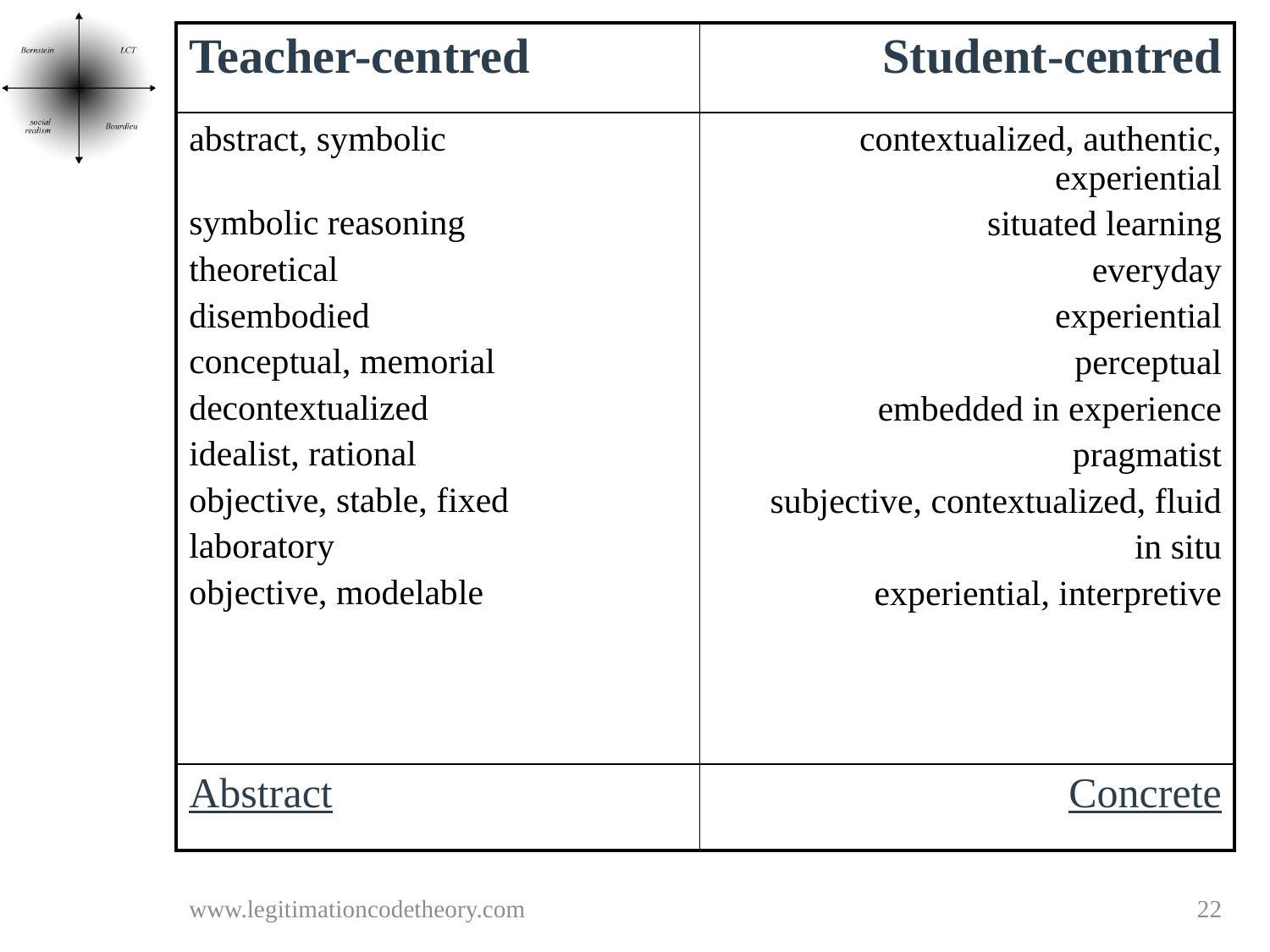

#
| Teacher-centred | Student-centred |
| --- | --- |
| abstract, symbolic symbolic reasoning theoretical disembodied conceptual, memorial decontextualized idealist, rational objective, stable, fixed laboratory objective, modelable | contextualized, authentic, experiential situated learning everyday experiential perceptual embedded in experience pragmatist subjective, contextualized, fluid in situ experiential, interpretive |
| Abstract | Concrete |

Internal
relations
www.legitimationcodetheory.com
22